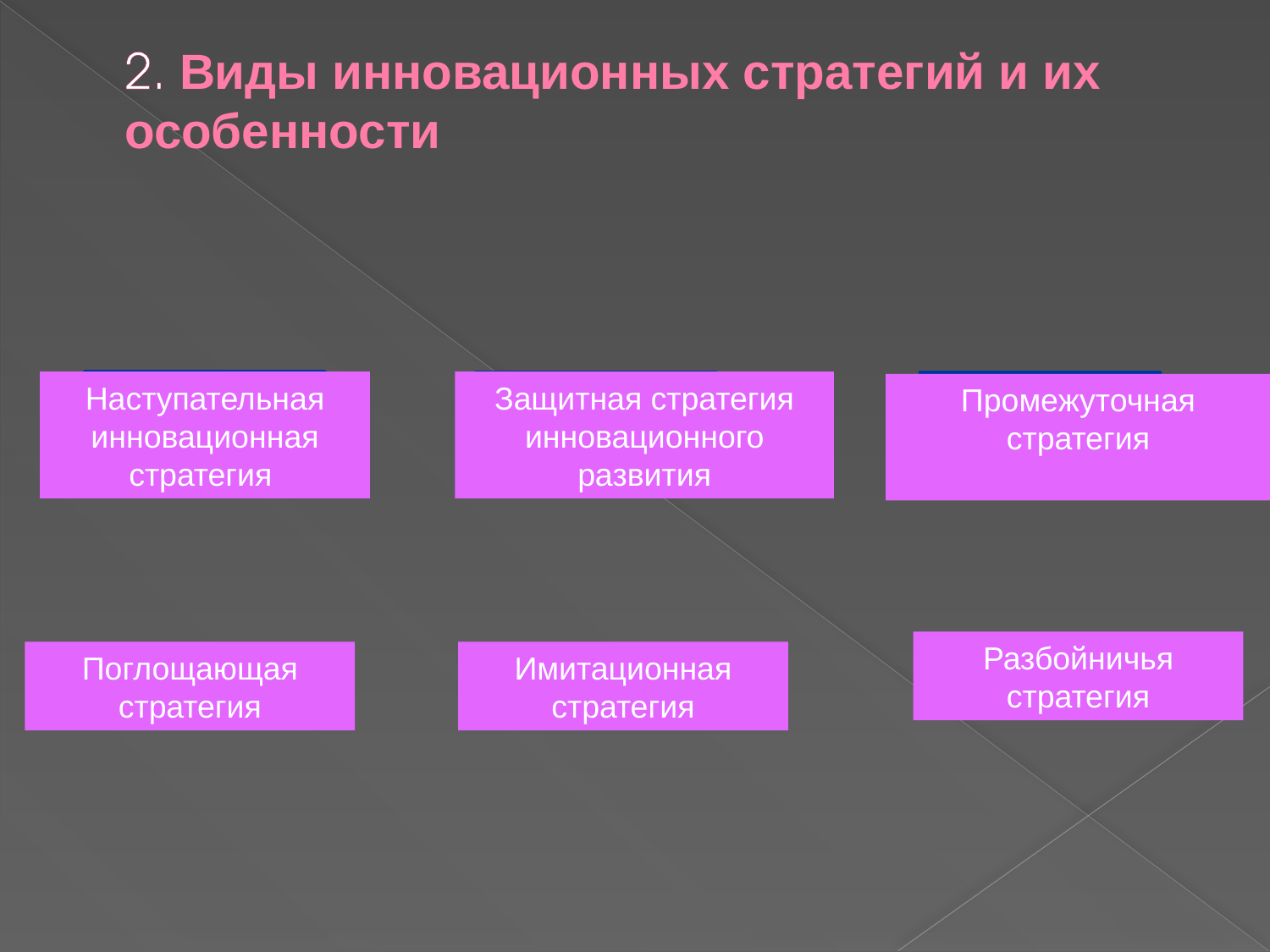

# 2. Виды инновационных стратегий и их особенности
Наступательная инновационная стратегия

Защитная стратегия инновационного развития

Промежуточная стратегия

Разбойничья стратегия
Поглощающая стратегия
Имитационная стратегия